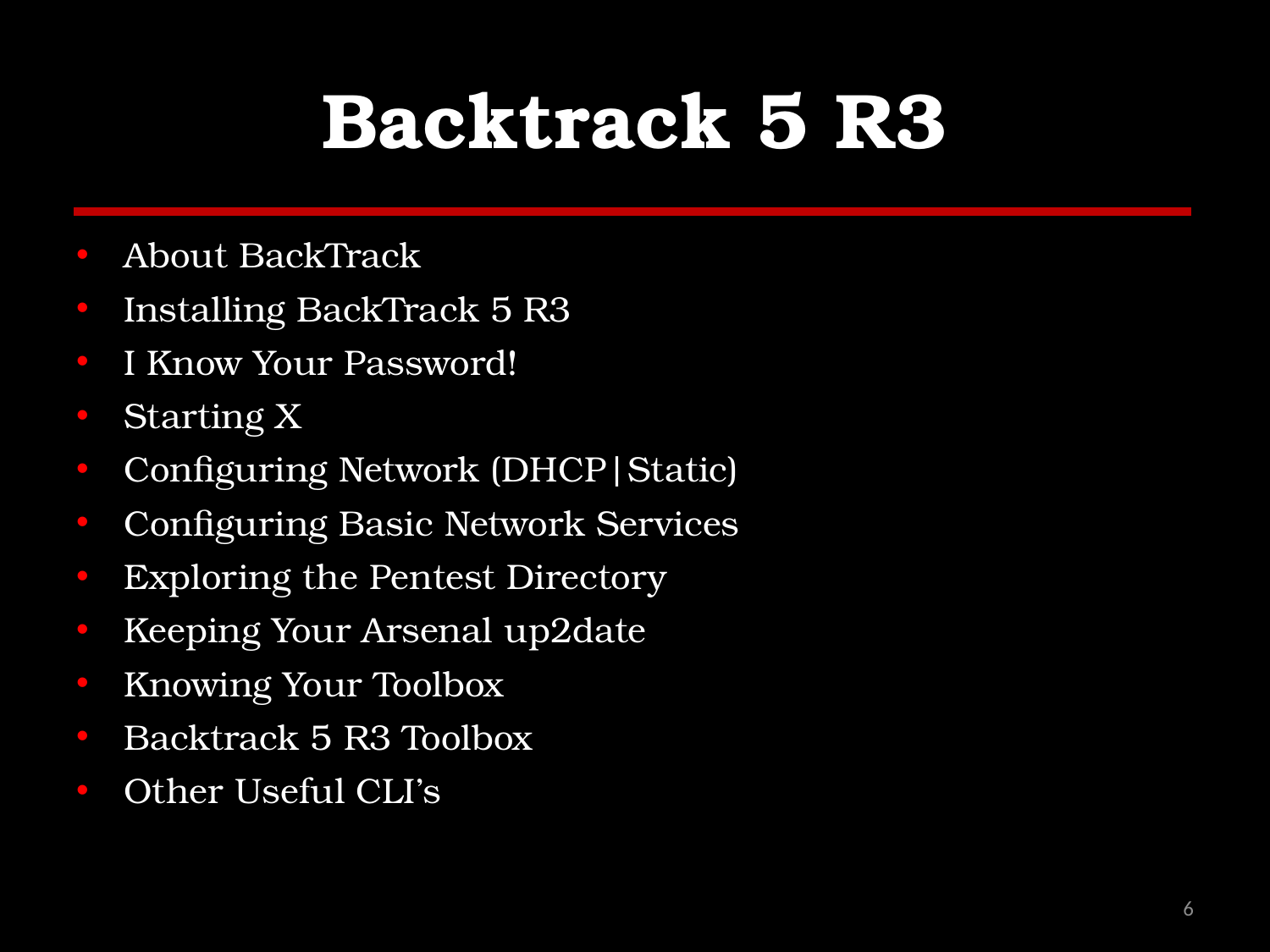

# Backtrack 5 R3
About BackTrack
Installing BackTrack 5 R3
I Know Your Password!
Starting X
Configuring Network (DHCP|Static)
Configuring Basic Network Services
Exploring the Pentest Directory
Keeping Your Arsenal up2date
Knowing Your Toolbox
Backtrack 5 R3 Toolbox
Other Useful CLI’s
6